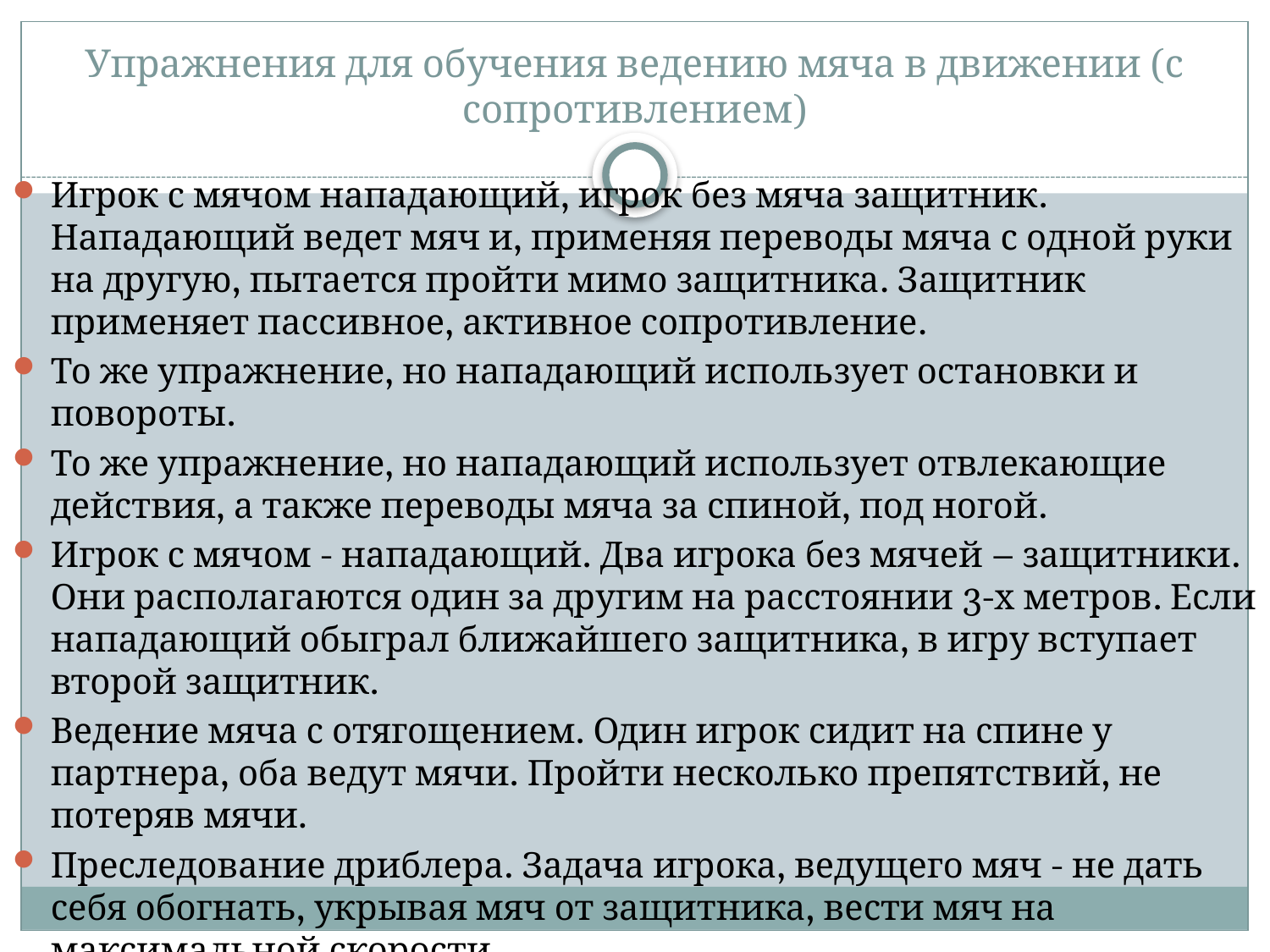

# Упражнения для обучения ведению мяча в движении (с сопротивлением)
Игрок с мячом нападающий, игрок без мяча защитник. Нападающий ведет мяч и, применяя переводы мяча с одной руки на другую, пытается пройти мимо защитника. Защитник применяет пассивное, активное сопротивление.
То же упражнение, но нападающий использует остановки и повороты.
То же упражнение, но нападающий использует отвлекающие действия, а также переводы мяча за спиной, под ногой.
Игрок с мячом - нападающий. Два игрока без мячей – защитники. Они располагаются один за другим на расстоянии 3-х метров. Если нападающий обыграл ближайшего защитника, в игру вступает второй защитник.
Ведение мяча с отягощением. Один игрок сидит на спине у партнера, оба ведут мячи. Пройти несколько препятствий, не потеряв мячи.
Преследование дриблера. Задача игрока, ведущего мяч - не дать себя обогнать, укрывая мяч от защитника, вести мяч на максимальной скорости.